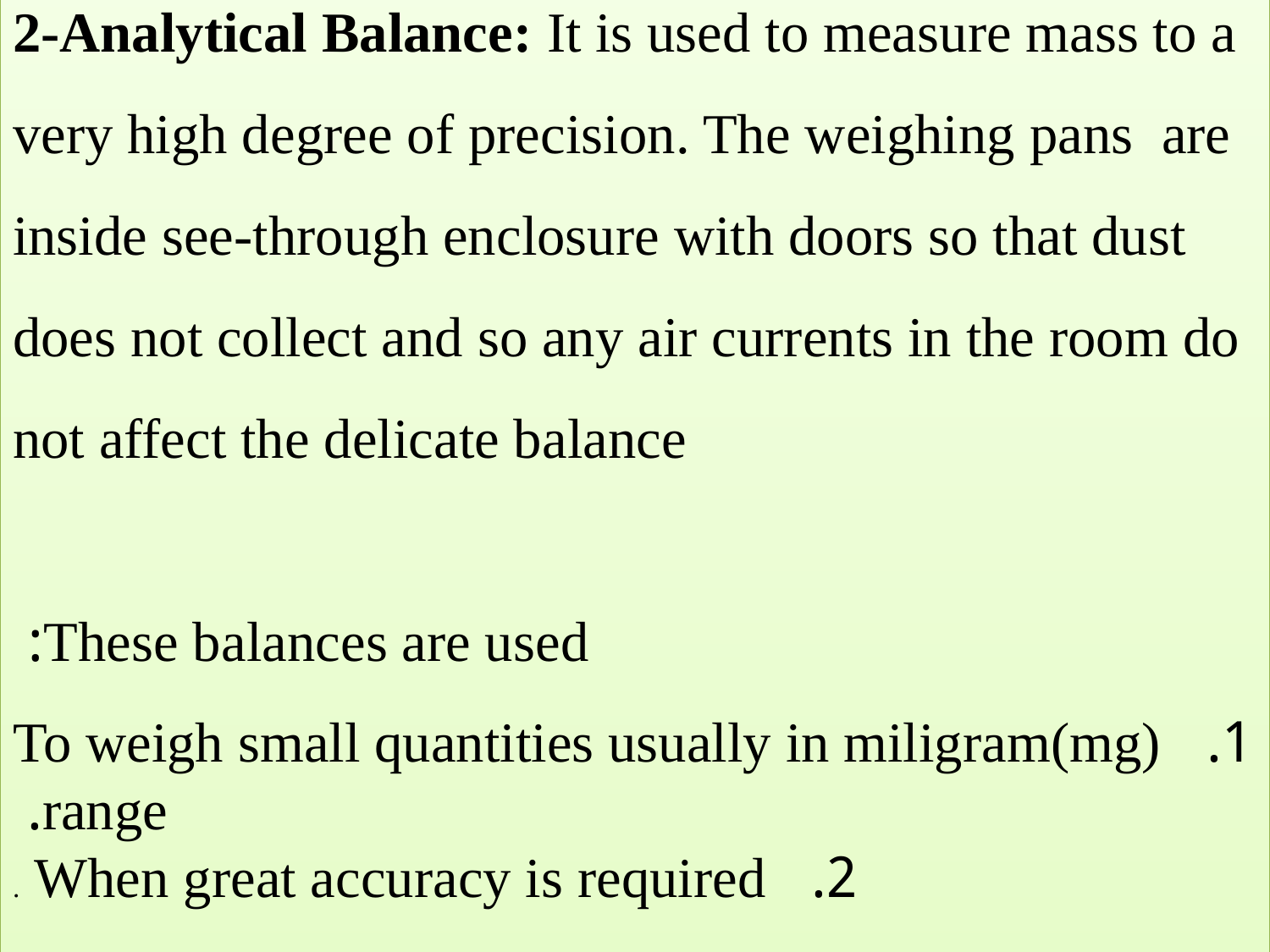

2-Analytical Balance: It is used to measure mass to a very high degree of precision. The weighing pans  are inside see-through enclosure with doors so that dust does not collect and so any air currents in the room do not affect the delicate balance
These balances are used:
1.   To weigh small quantities usually in miligram(mg)
       range.
2.   When great accuracy is required .